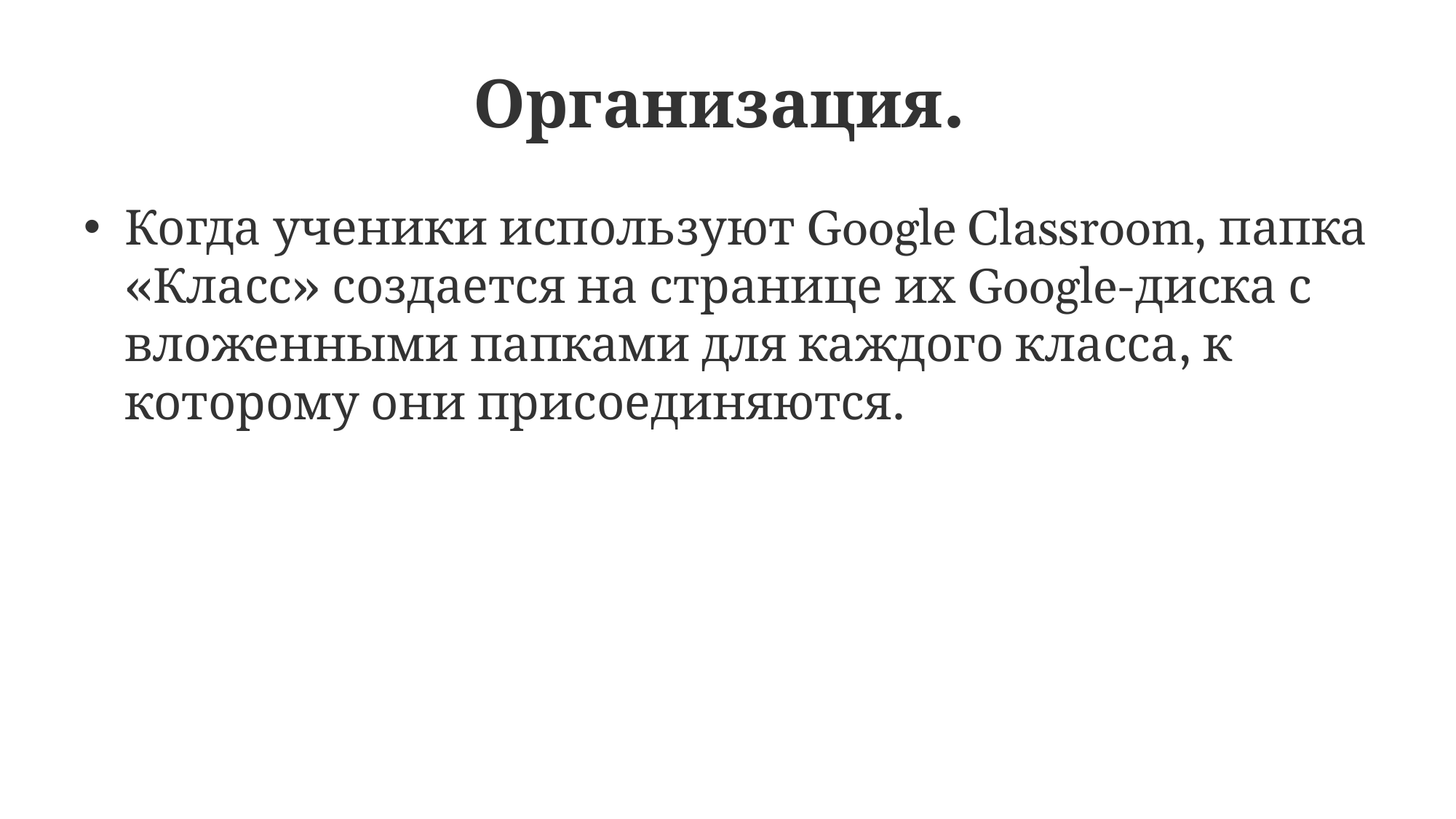

# Организация.
Когда ученики используют Google Classroom, папка «Класс» создается на странице их Google-диска с вложенными папками для каждого класса, к которому они присоединяются.